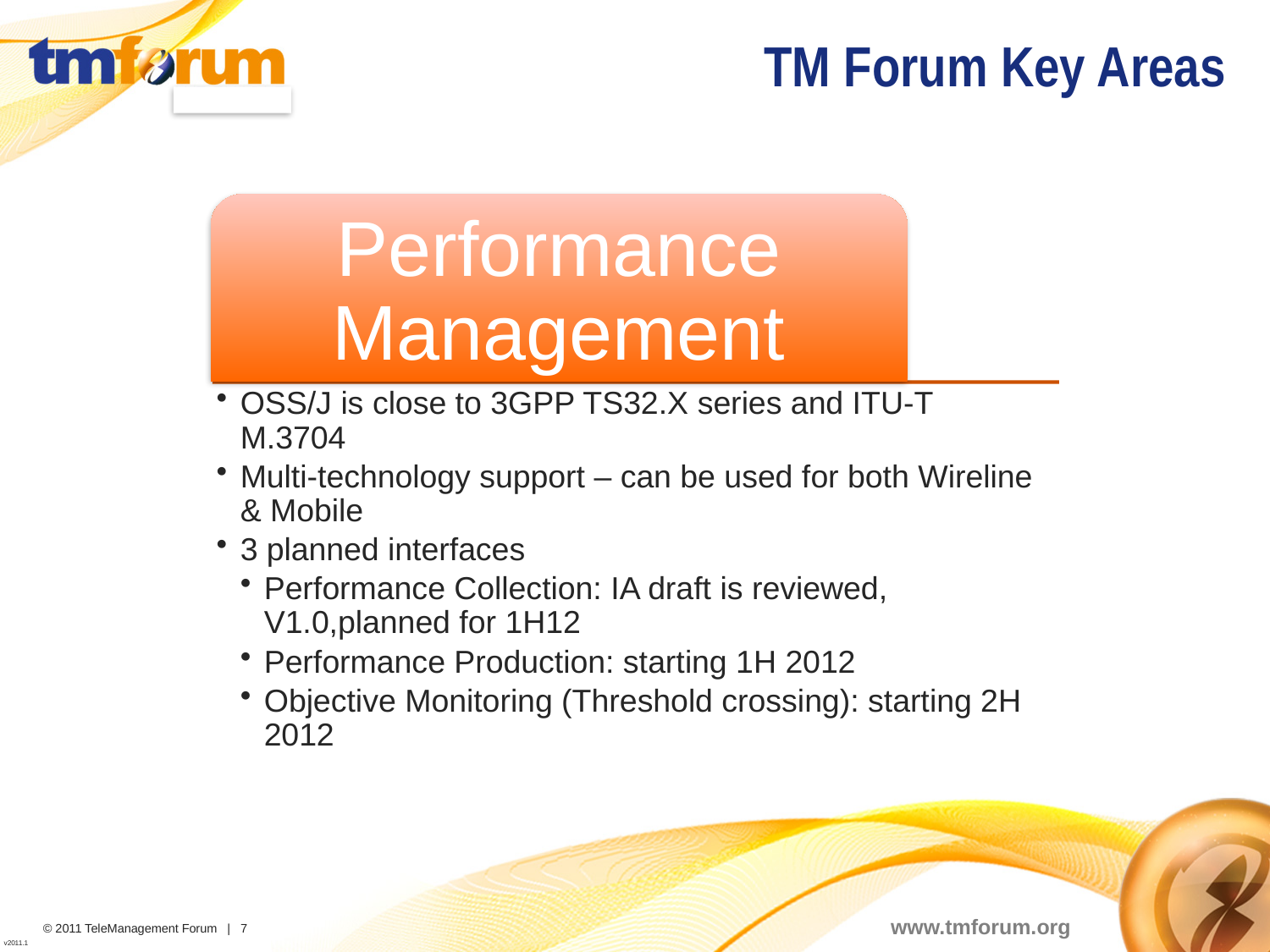

# TM Forum Key Areas

Performance Management
OSS/J is close to 3GPP TS32.X series and ITU-T  M.3704
Multi-technology support – can be used for both Wireline & Mobile
3 planned interfaces
Performance Collection: IA draft is reviewed, V1.0,planned for 1H12
Performance Production: starting 1H 2012
Objective Monitoring (Threshold crossing): starting 2H 2012